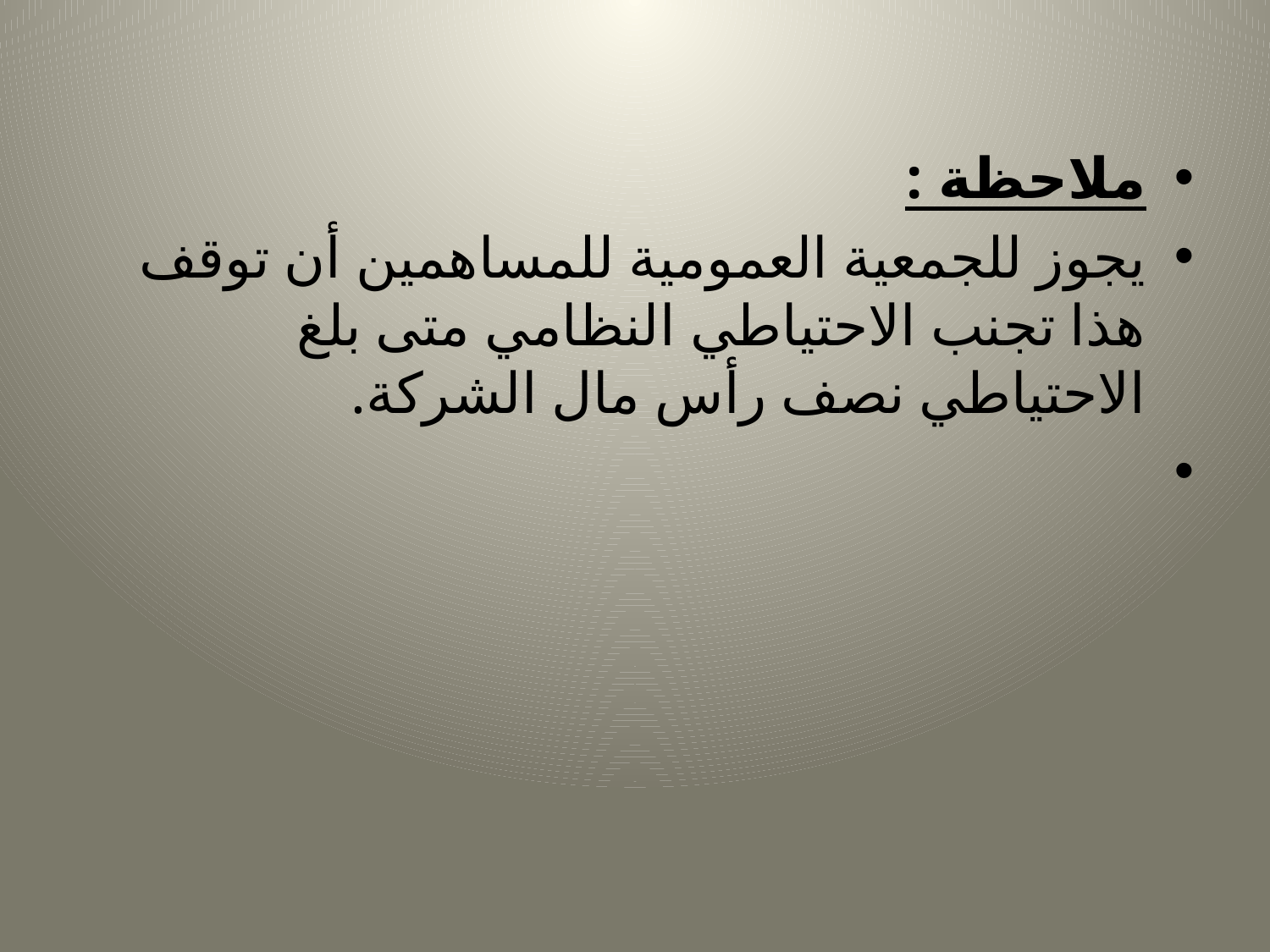

#
ملاحظة :
يجوز للجمعية العمومية للمساهمين أن توقف هذا تجنب الاحتياطي النظامي متى بلغ الاحتياطي نصف رأس مال الشركة.